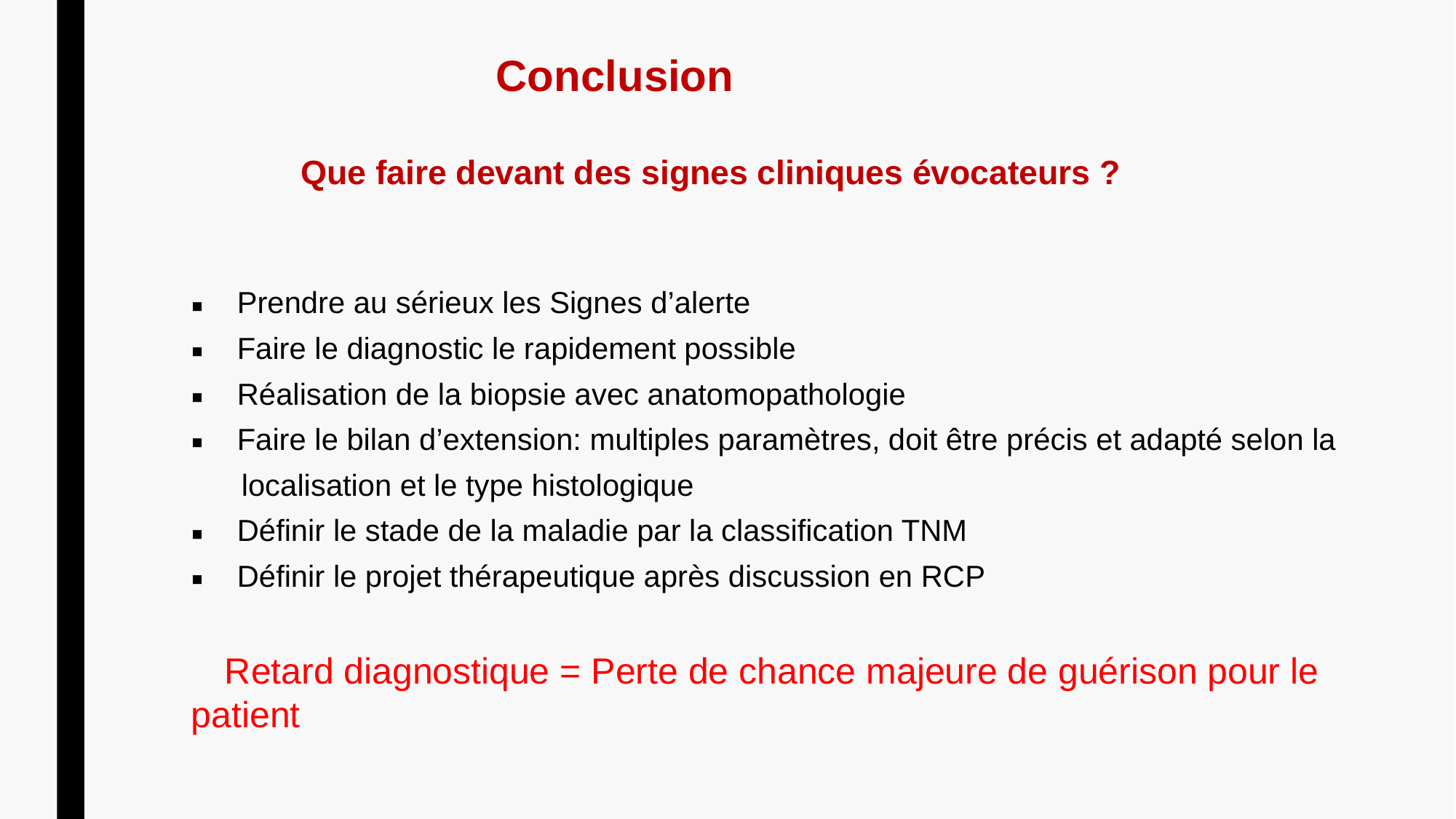

# Conclusion Que faire devant des signes cliniques évocateurs ?
Prendre au sérieux les Signes d’alerte
Faire le diagnostic le rapidement possible
Réalisation de la biopsie avec anatomopathologie
Faire le bilan d’extension: multiples paramètres, doit être précis et adapté selon la
      localisation et le type histologique
Définir le stade de la maladie par la classification TNM
Définir le projet thérapeutique après discussion en RCP

    Retard diagnostique = Perte de chance majeure de guérison pour le patient